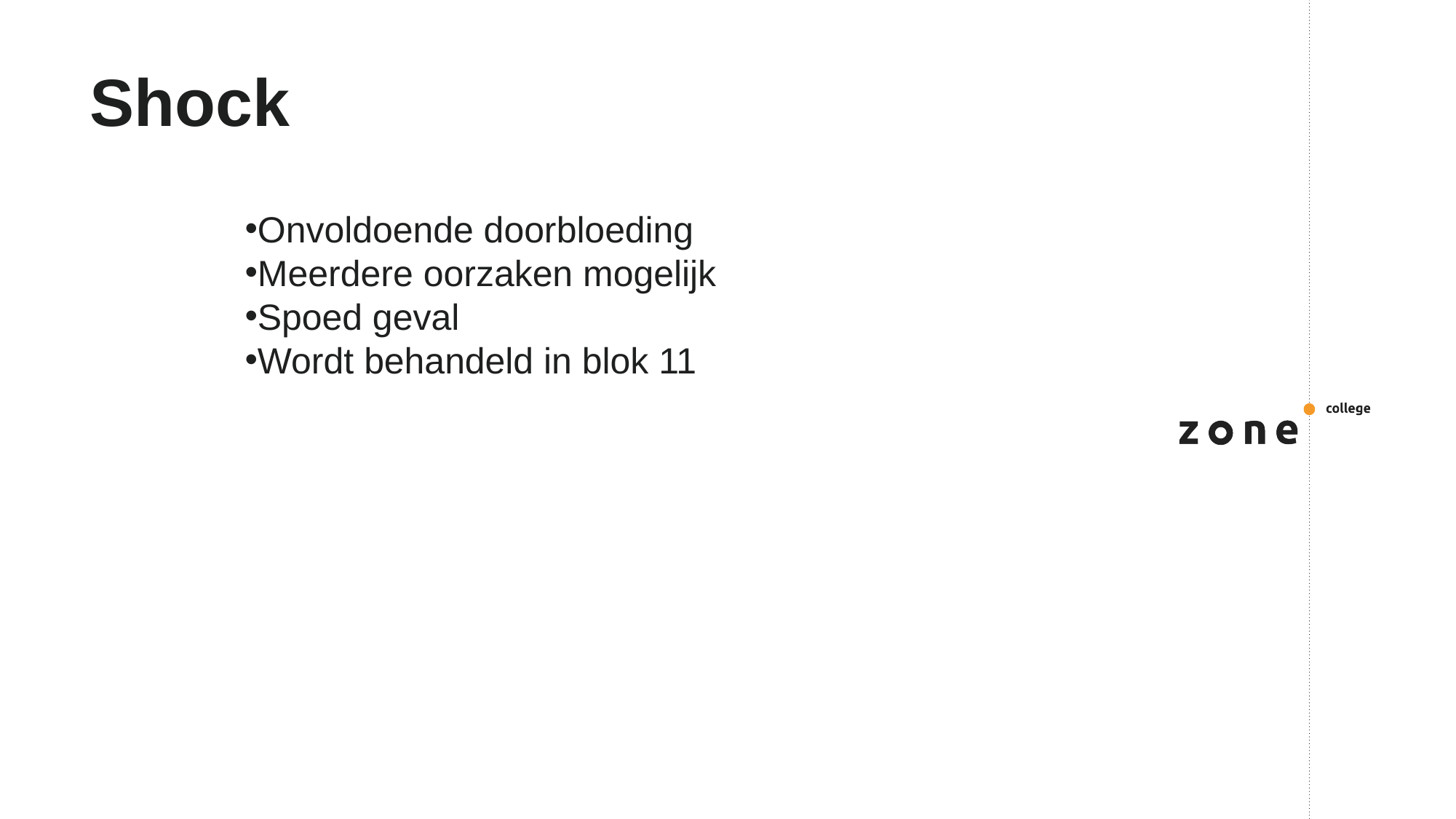

# Shock
Onvoldoende doorbloeding
Meerdere oorzaken mogelijk
Spoed geval
Wordt behandeld in blok 11